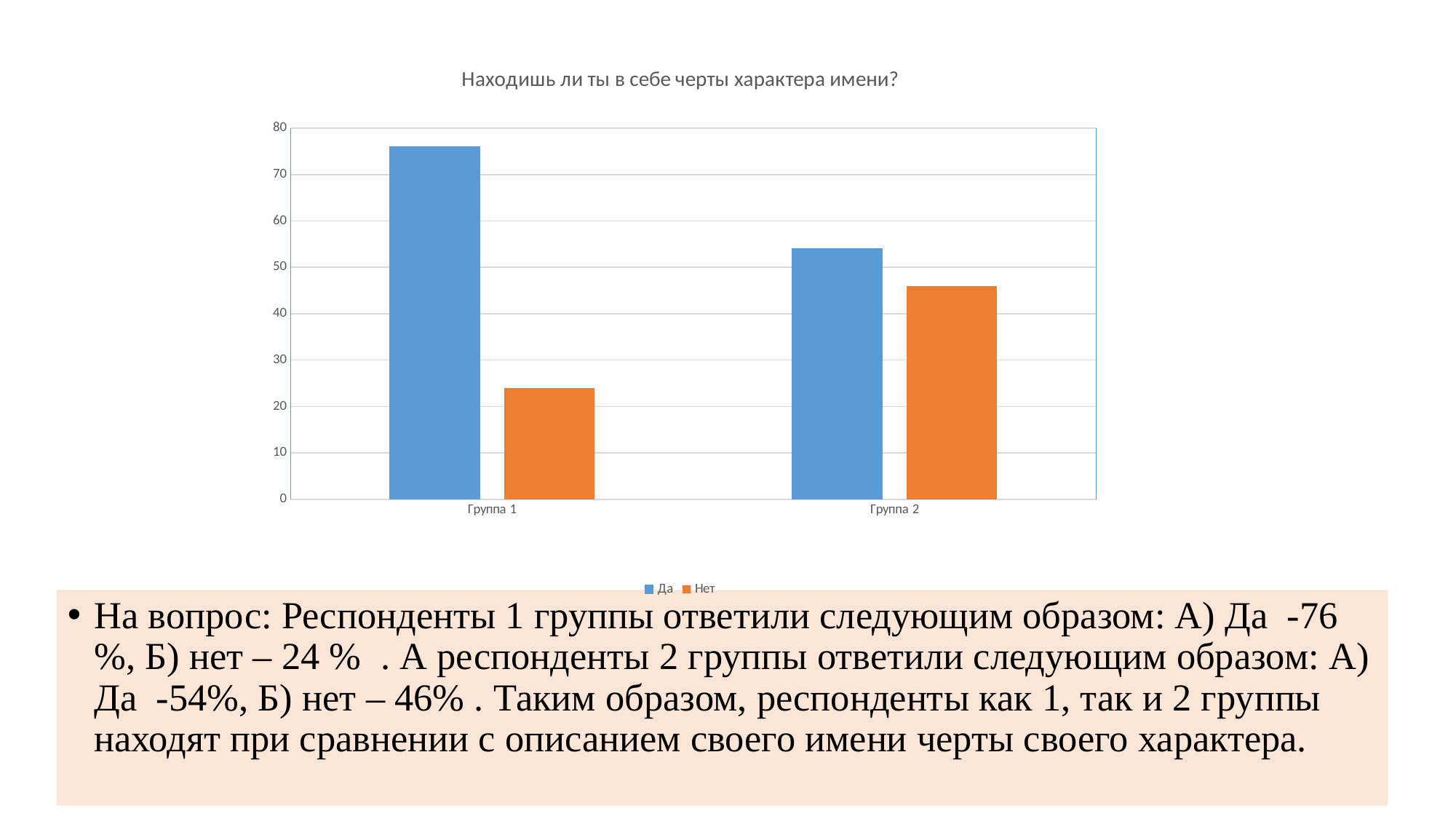

### Chart: Находишь ли ты в себе черты характера имени?

| Category | Да | Нет |
|---|---|---|
| Группа 1 | 76.0 | 24.0 |
| Группа 2 | 54.0 | 46.0 |
На вопрос: Респонденты 1 группы ответили следующим образом: А) Да  -76 %, Б) нет – 24 %  . А респонденты 2 группы ответили следующим образом: А) Да  -54%, Б) нет – 46% . Таким образом, респонденты как 1, так и 2 группы находят при сравнении с описанием своего имени черты своего характера.